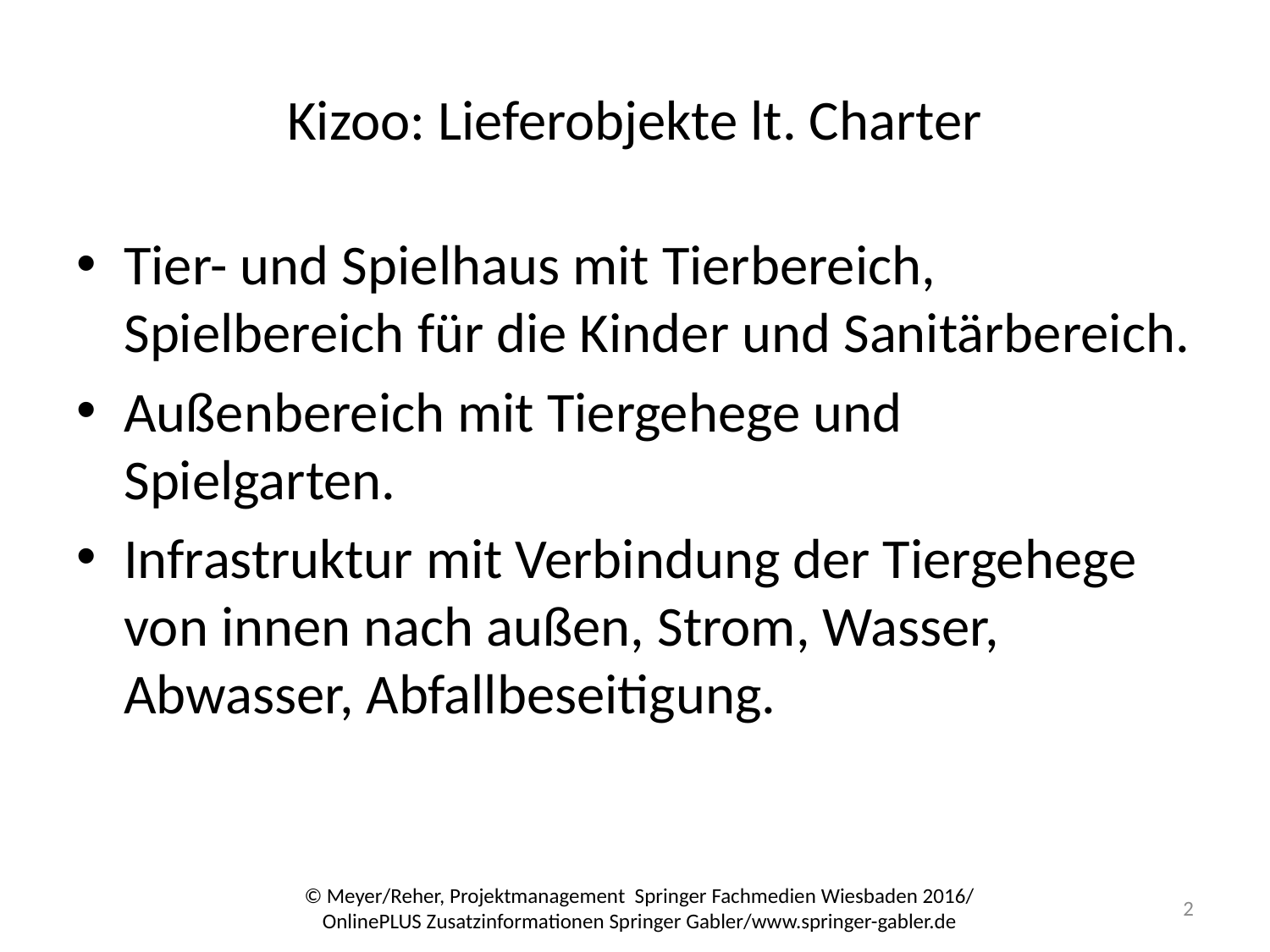

# Kizoo: Lieferobjekte lt. Charter
Tier- und Spielhaus mit Tierbereich, Spielbereich für die Kinder und Sanitärbereich.
Außenbereich mit Tiergehege und  Spielgarten.
Infrastruktur mit Verbindung der Tiergehege von innen nach außen, Strom, Wasser, Abwasser, Abfallbeseitigung.

© Meyer/Reher, Projektmanagement  Springer Fachmedien Wiesbaden 2016/
OnlinePLUS Zusatzinformationen Springer Gabler/www.springer-gabler.de
2